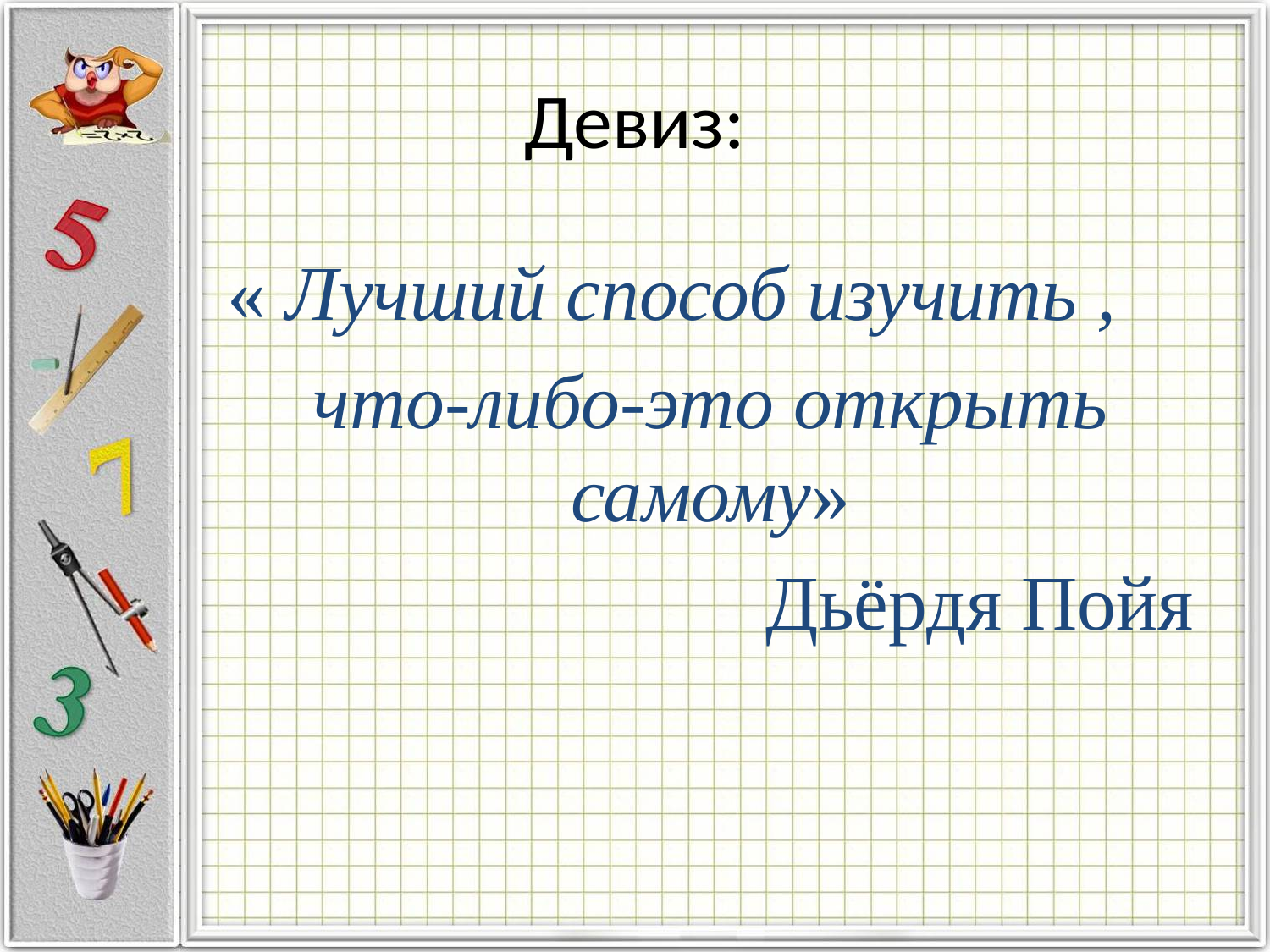

# Девиз:
« Лучший способ изучить ,
что-либо-это открыть самому»
Дьёрдя Пойя